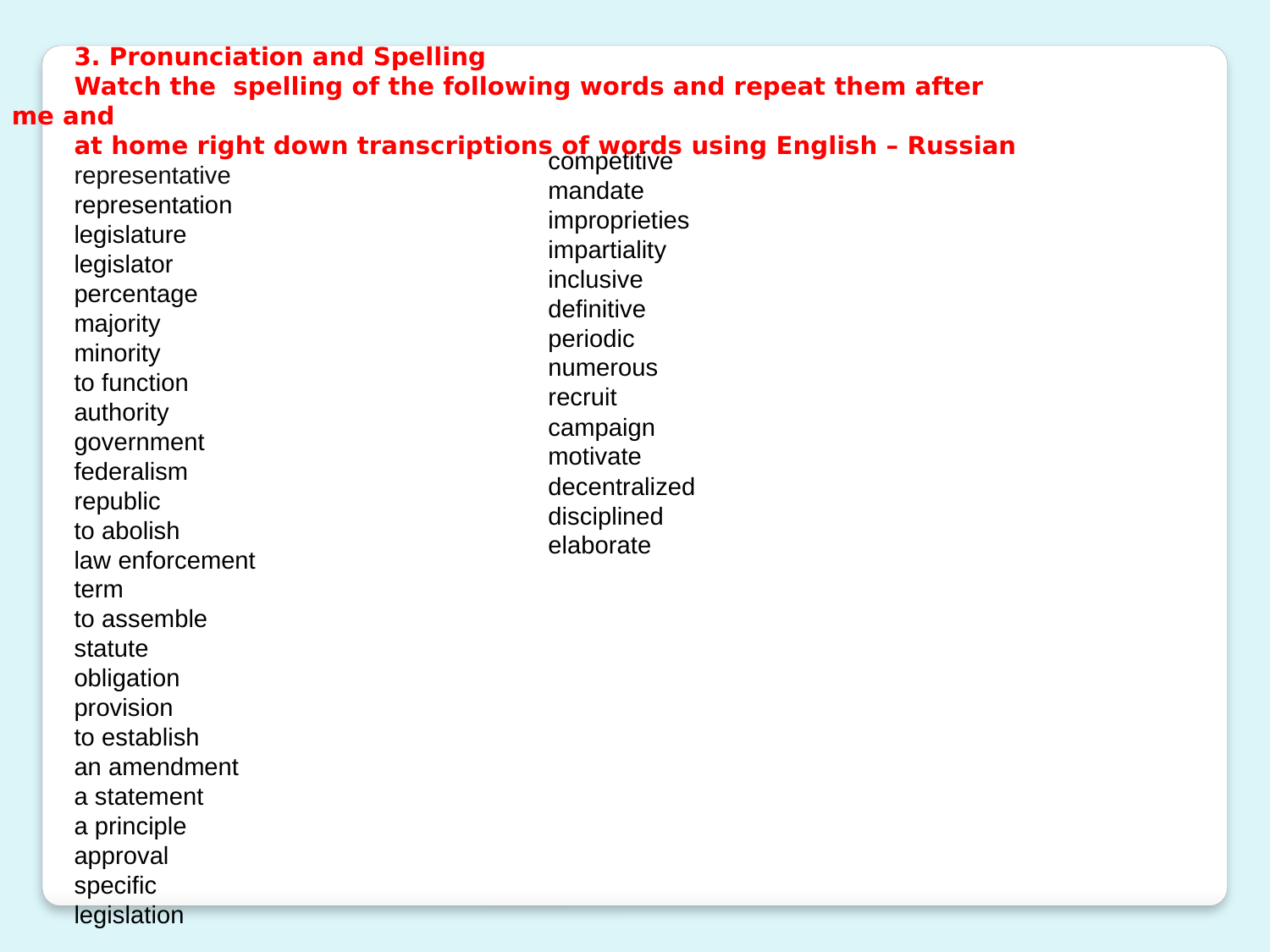

3. Pronunciation and Spelling
Watch the  spelling of the following words and repeat them after me аnd
at home right down transcriptions of words using English – Russian
representative
representation
legislature
legislator
percentage
majority
minority
to function
authority
government
federalism
republic
to abolish
law enforcement
term
to assemble
statute
obligation
provision
to establish
an amendment
a statement
a principle
approval
specific
legislation

competitive
mandate
improprieties
impartiality
inclusive
definitive
periodic
numerous
recruit
campaign
motivate
decentralized
disciplined
elaborate